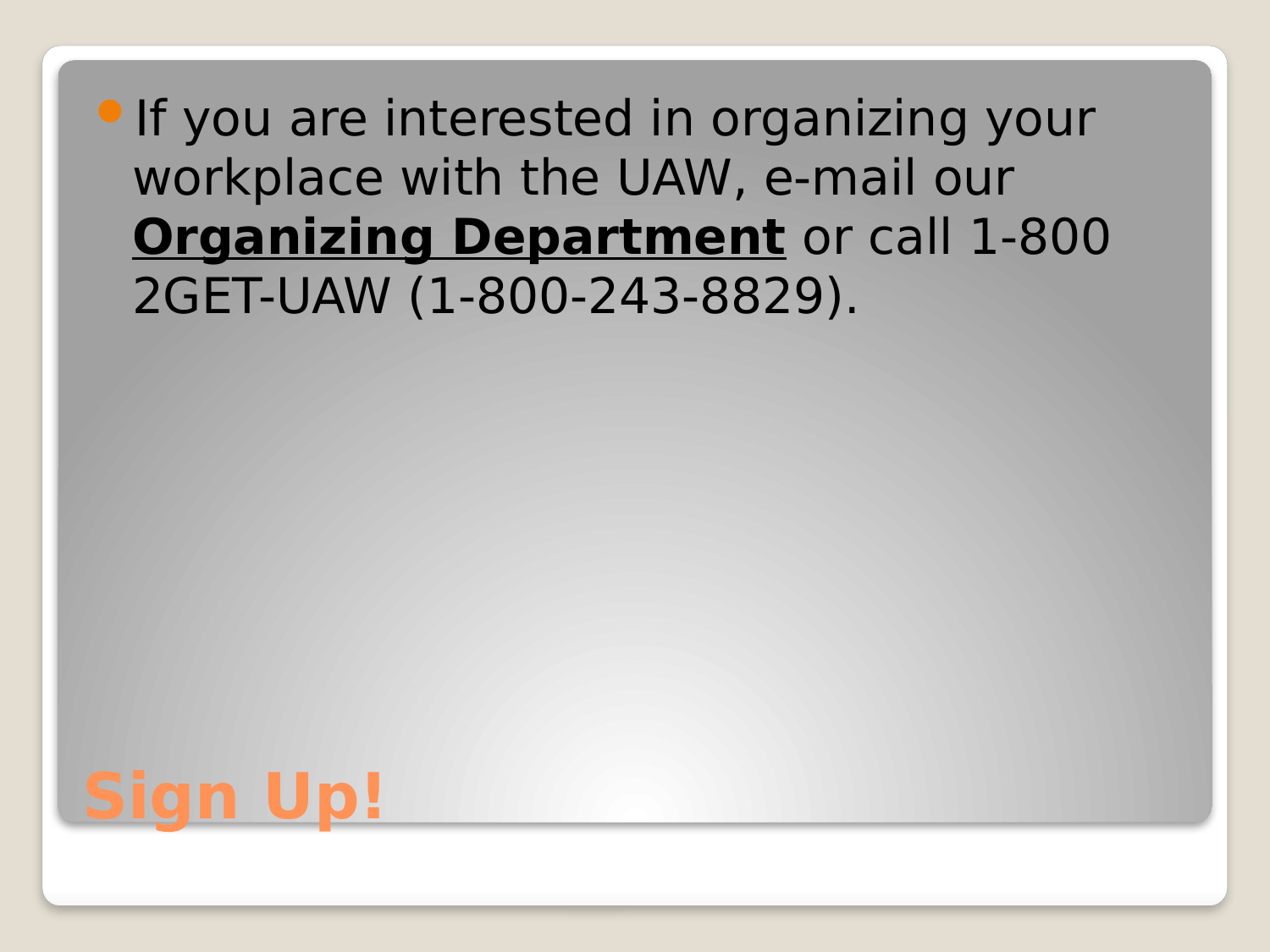

If you are interested in organizing your workplace with the UAW, e-mail our Organizing Department or call 1-800 2GET-UAW (1-800-243-8829).

# Sign Up!